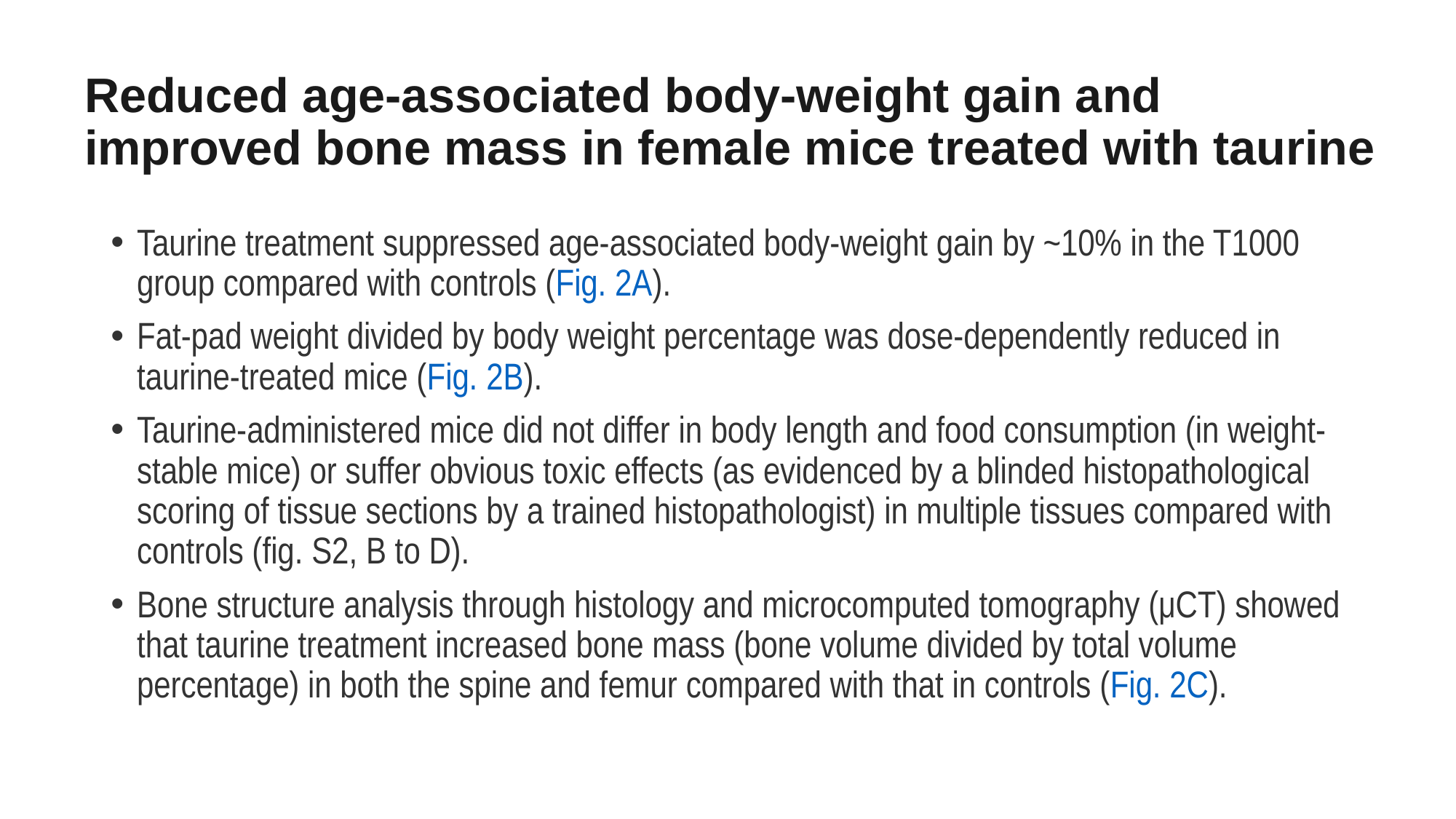

# Reduced age-associated body-weight gain and improved bone mass in female mice treated with taurine
Taurine treatment suppressed age-associated body-weight gain by ~10% in the T1000 group compared with controls (Fig. 2A).
Fat-pad weight divided by body weight percentage was dose-dependently reduced in taurine-treated mice (Fig. 2B).
Taurine-administered mice did not differ in body length and food consumption (in weight-stable mice) or suffer obvious toxic effects (as evidenced by a blinded histopathological scoring of tissue sections by a trained histopathologist) in multiple tissues compared with controls (fig. S2, B to D).
Bone structure analysis through histology and microcomputed tomography (μCT) showed that taurine treatment increased bone mass (bone volume divided by total volume percentage) in both the spine and femur compared with that in controls (Fig. 2C).